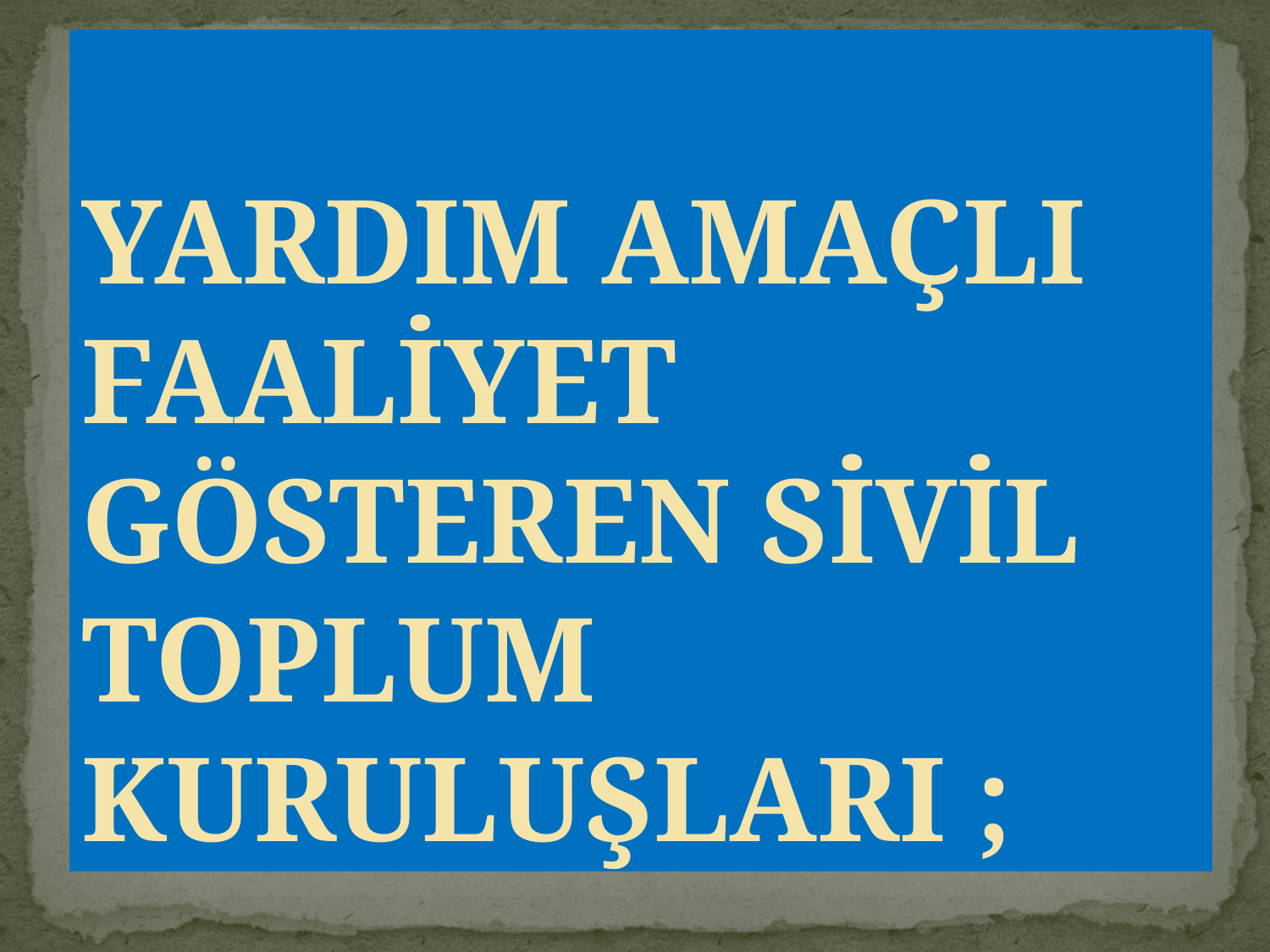

# YARDIM AMAÇLI FAALİYET GÖSTEREN SİVİL TOPLUM KURULUŞLARI ;